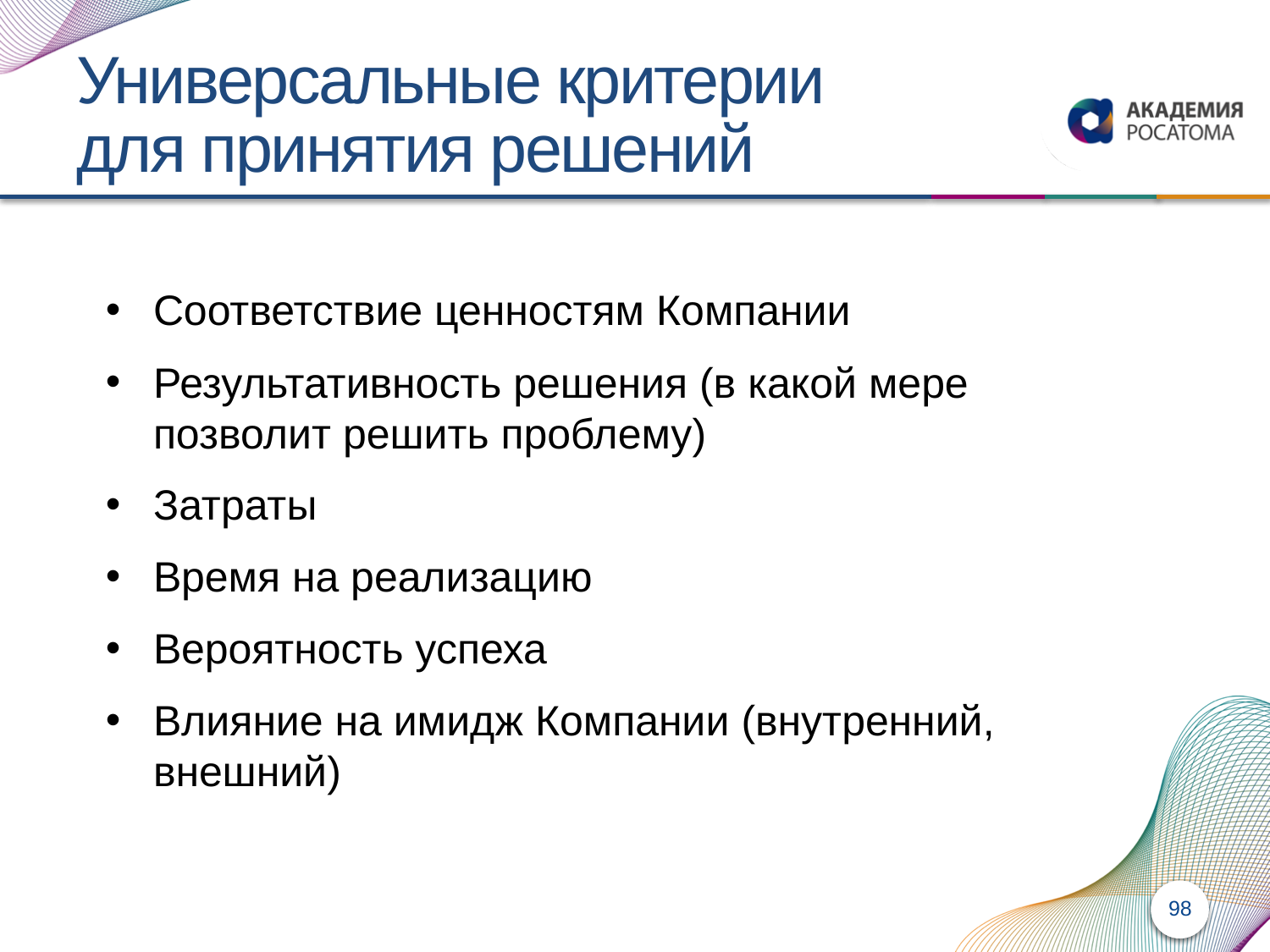

# Универсальные критерии для принятия решений
Соответствие ценностям Компании
Результативность решения (в какой мере позволит решить проблему)
Затраты
Время на реализацию
Вероятность успеха
Влияние на имидж Компании (внутренний, внешний)
98